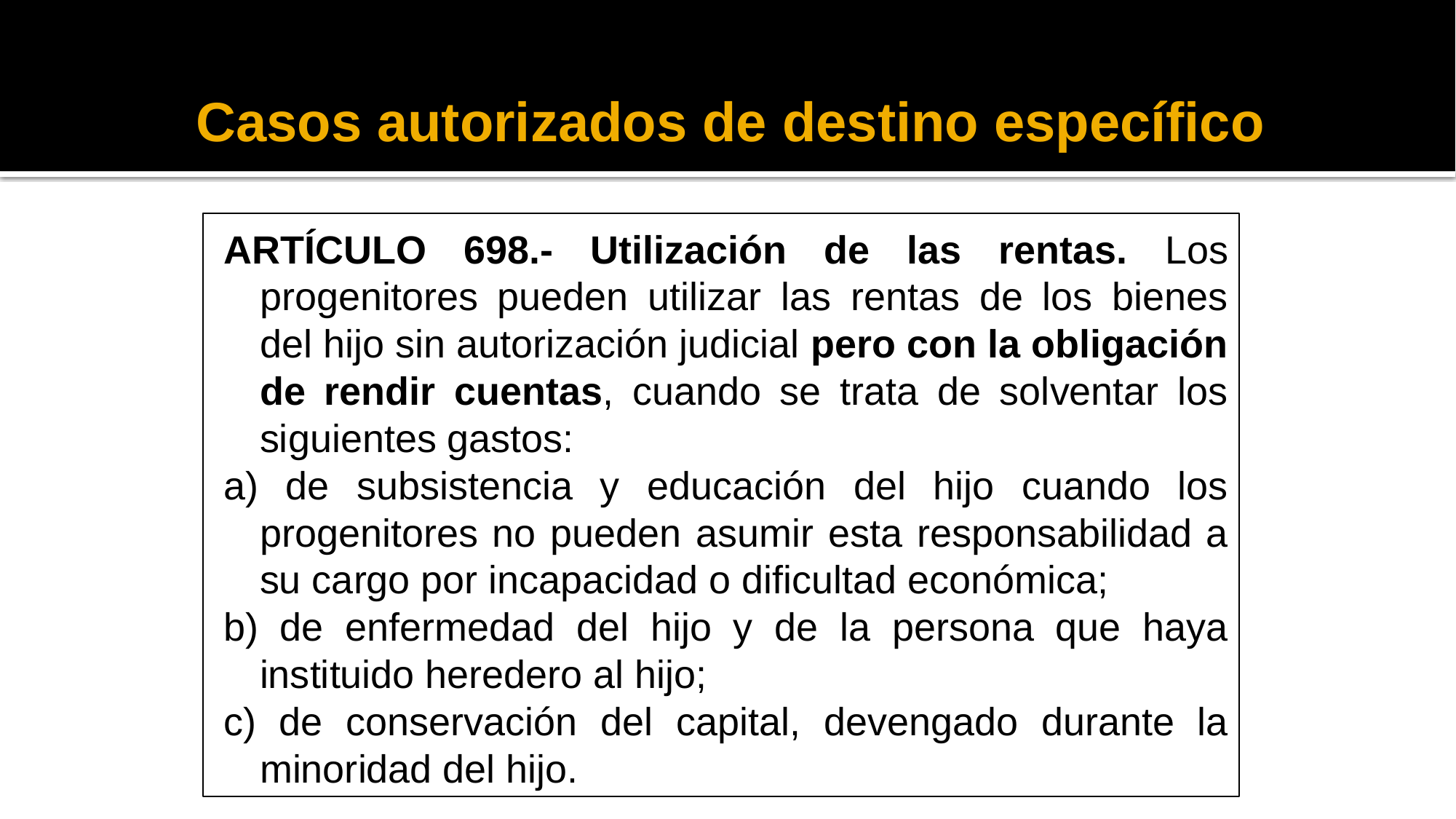

# Casos autorizados de destino específico
ARTÍCULO 698.- Utilización de las rentas. Los progenitores pueden utilizar las rentas de los bienes del hijo sin autorización judicial pero con la obligación de rendir cuentas, cuando se trata de solventar los siguientes gastos:
a) de subsistencia y educación del hijo cuando los progenitores no pueden asumir esta responsabilidad a su cargo por incapacidad o dificultad económica;
b) de enfermedad del hijo y de la persona que haya instituido heredero al hijo;
c) de conservación del capital, devengado durante la minoridad del hijo.